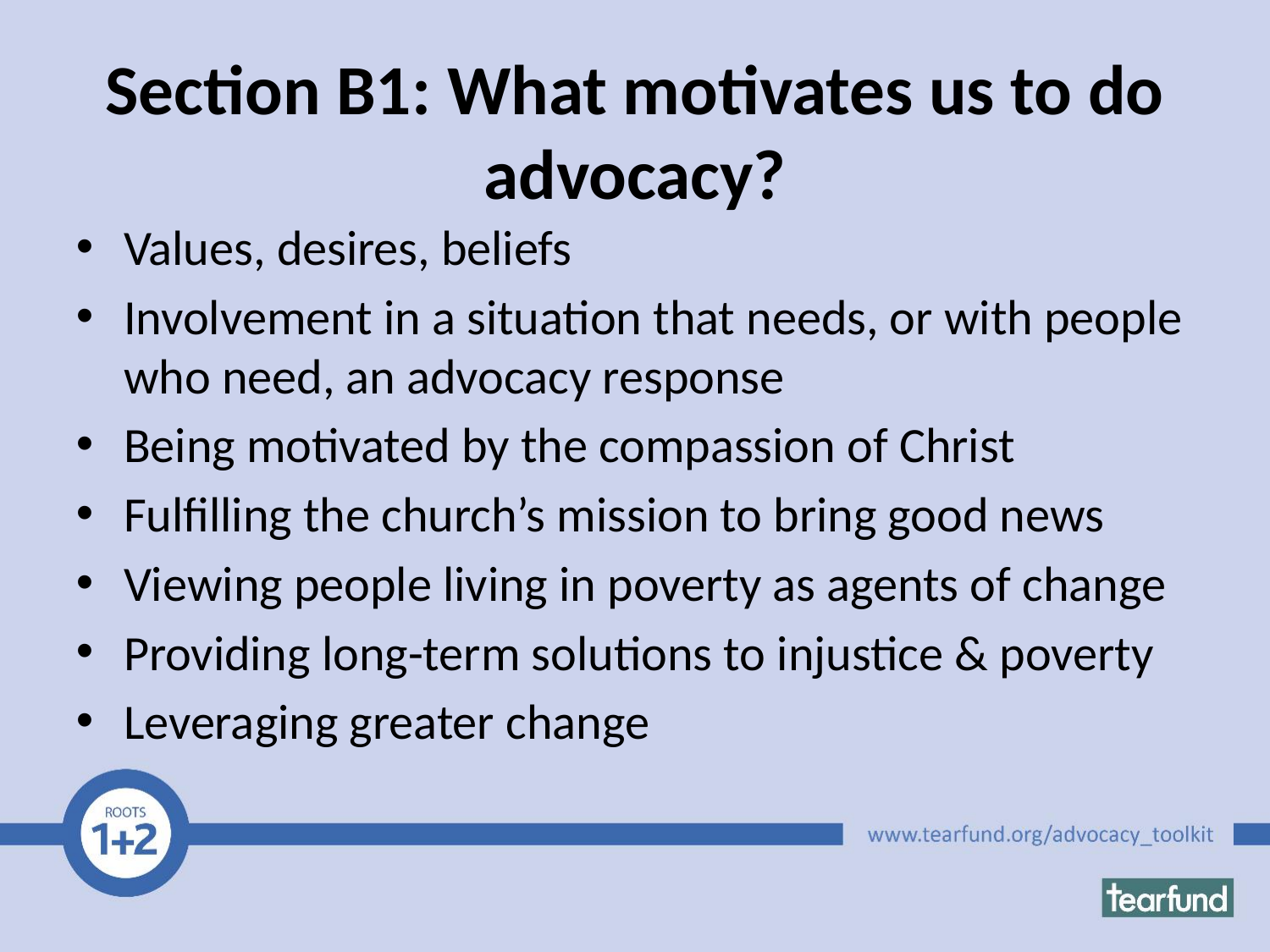

# Section B1: What motivates us to do advocacy?
Values, desires, beliefs
Involvement in a situation that needs, or with people who need, an advocacy response
Being motivated by the compassion of Christ
Fulfilling the church’s mission to bring good news
Viewing people living in poverty as agents of change
Providing long-term solutions to injustice & poverty
Leveraging greater change